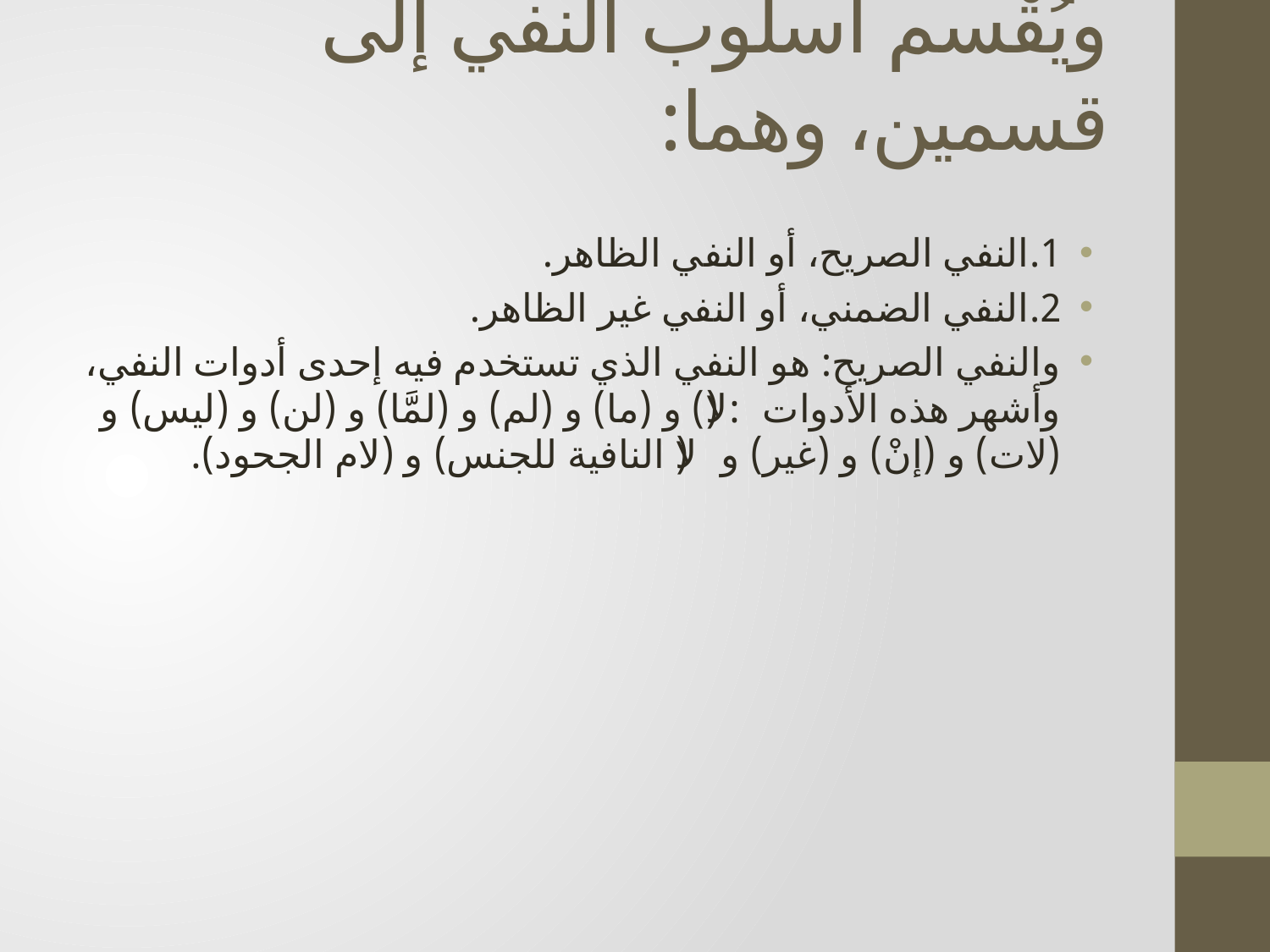

# ويُقْسم أسلوب النفي إلى قسمين، وهما:
1.	النفي الصريح، أو النفي الظاهر.
2.	النفي الضمني، أو النفي غير الظاهر.
والنفي الصريح: هو النفي الذي تستخدم فيه إحدى أدوات النفي، وأشهر هذه الأدوات: (لا) و (ما) و (لم) و (لمَّا) و (لن) و (ليس) و (لات) و (إنْ) و (غير) و (لا النافية للجنس) و (لام الجحود).